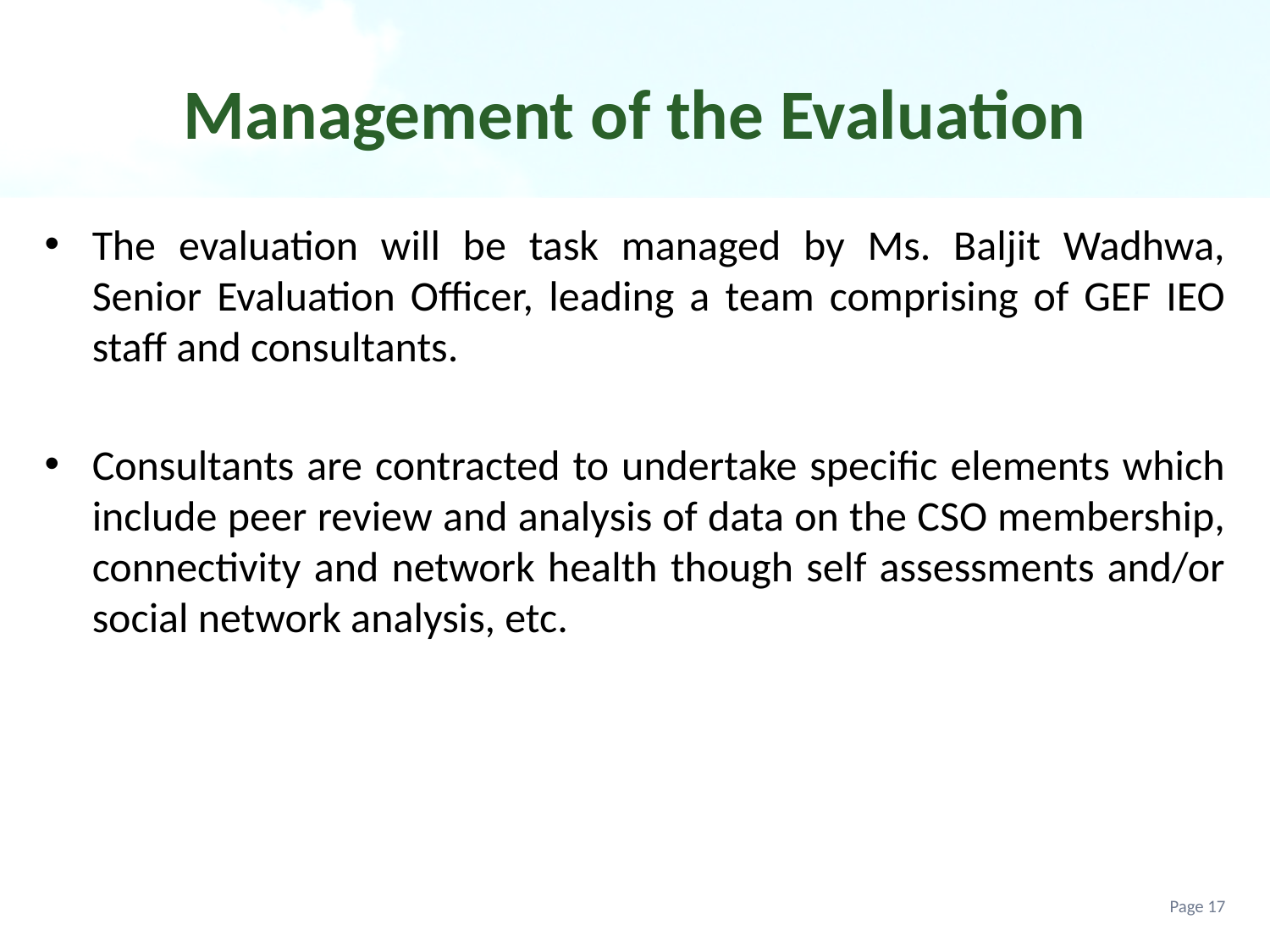

# Management of the Evaluation
The evaluation will be task managed by Ms. Baljit Wadhwa, Senior Evaluation Officer, leading a team comprising of GEF IEO staff and consultants.

Consultants are contracted to undertake specific elements which include peer review and analysis of data on the CSO membership, connectivity and network health though self assessments and/or social network analysis, etc.